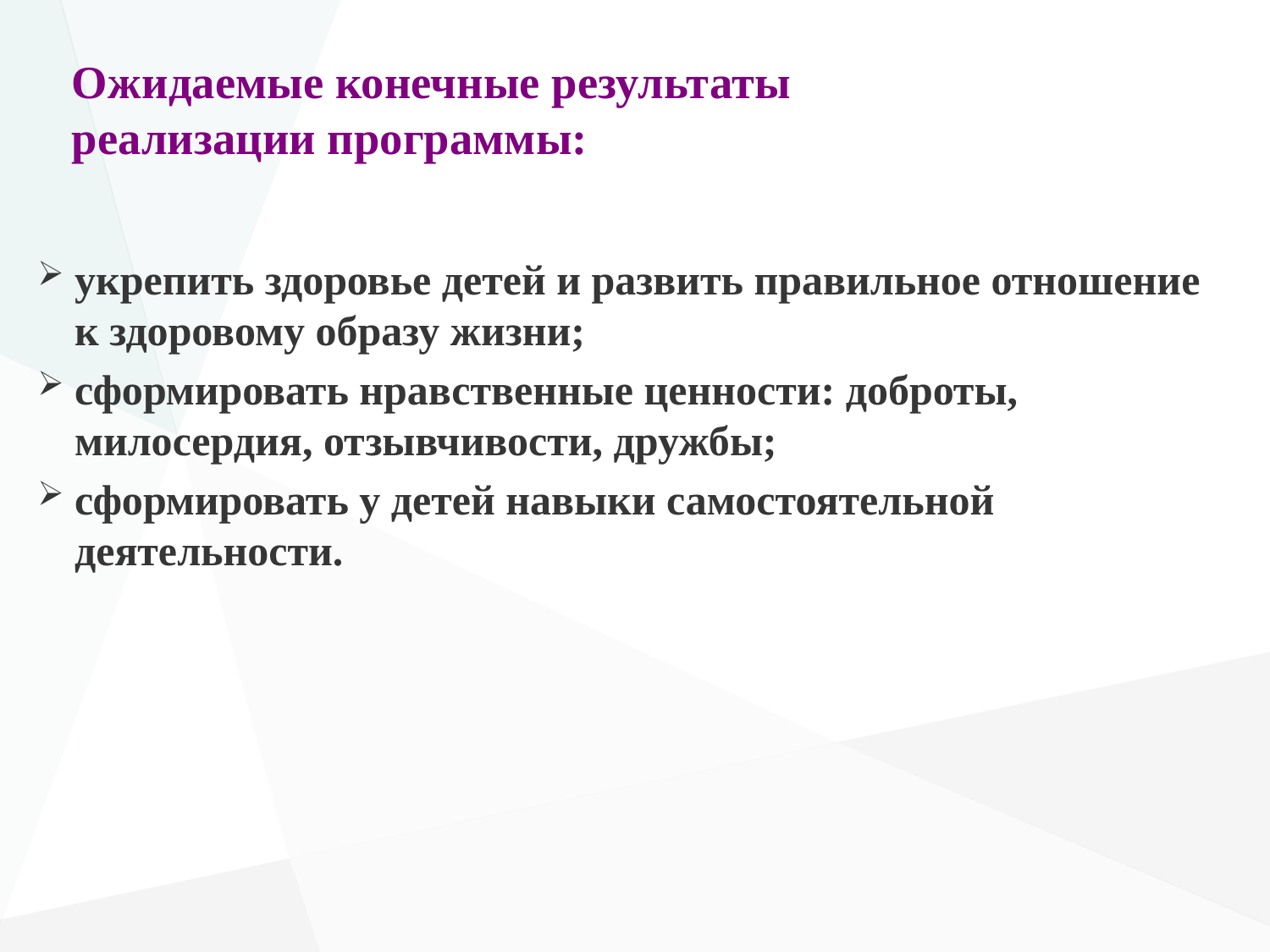

# Ожидаемые конечные результаты реализации программы:
укрепить здоровье детей и развить правильное отношение к здоровому образу жизни;
сформировать нравственные ценности: доброты, милосердия, отзывчивости, дружбы;
сформировать у детей навыки самостоятельной деятельности.